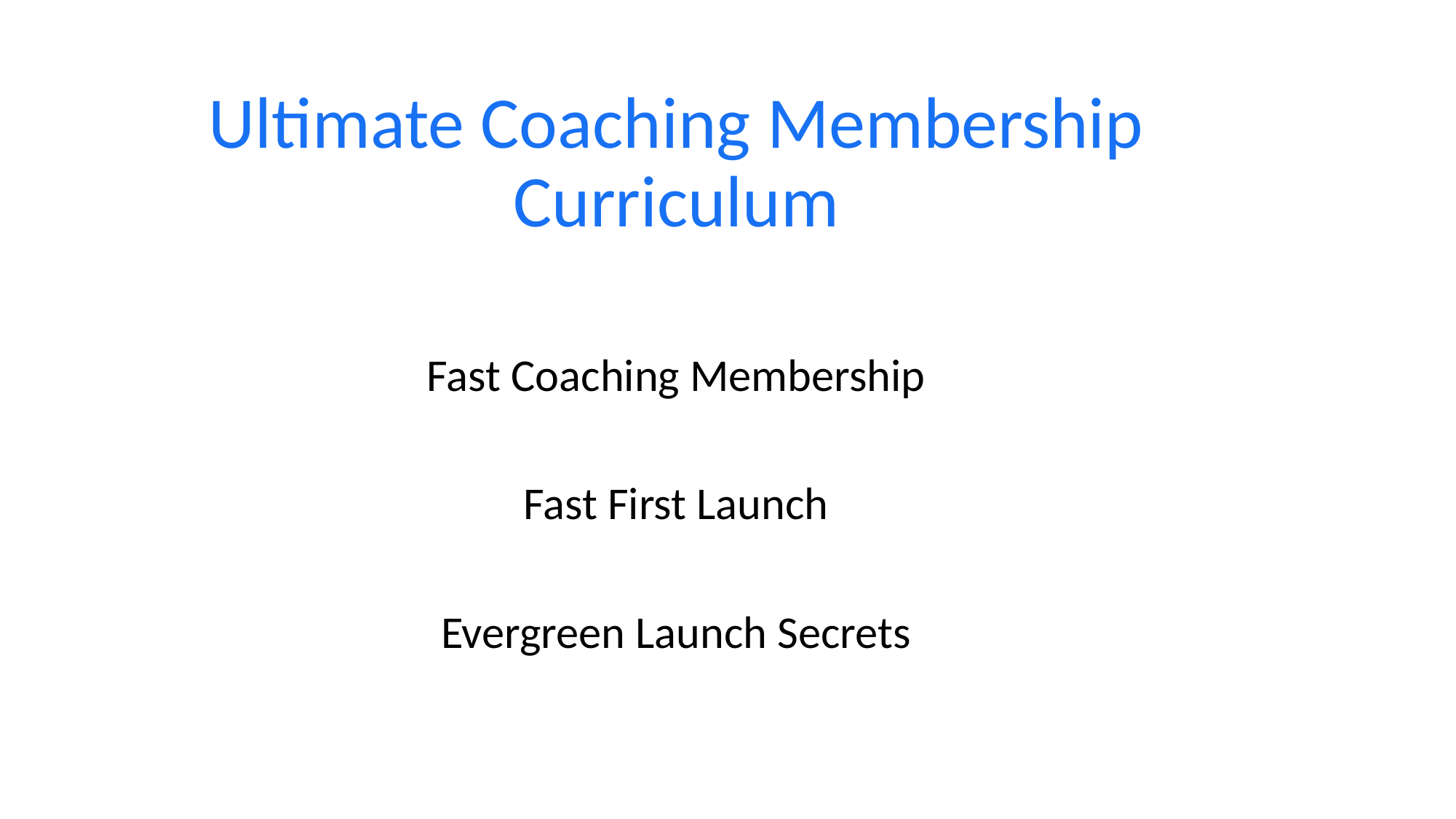

Ultimate Coaching Membership Curriculum

Fast Coaching Membership

Fast First Launch

Evergreen Launch Secrets